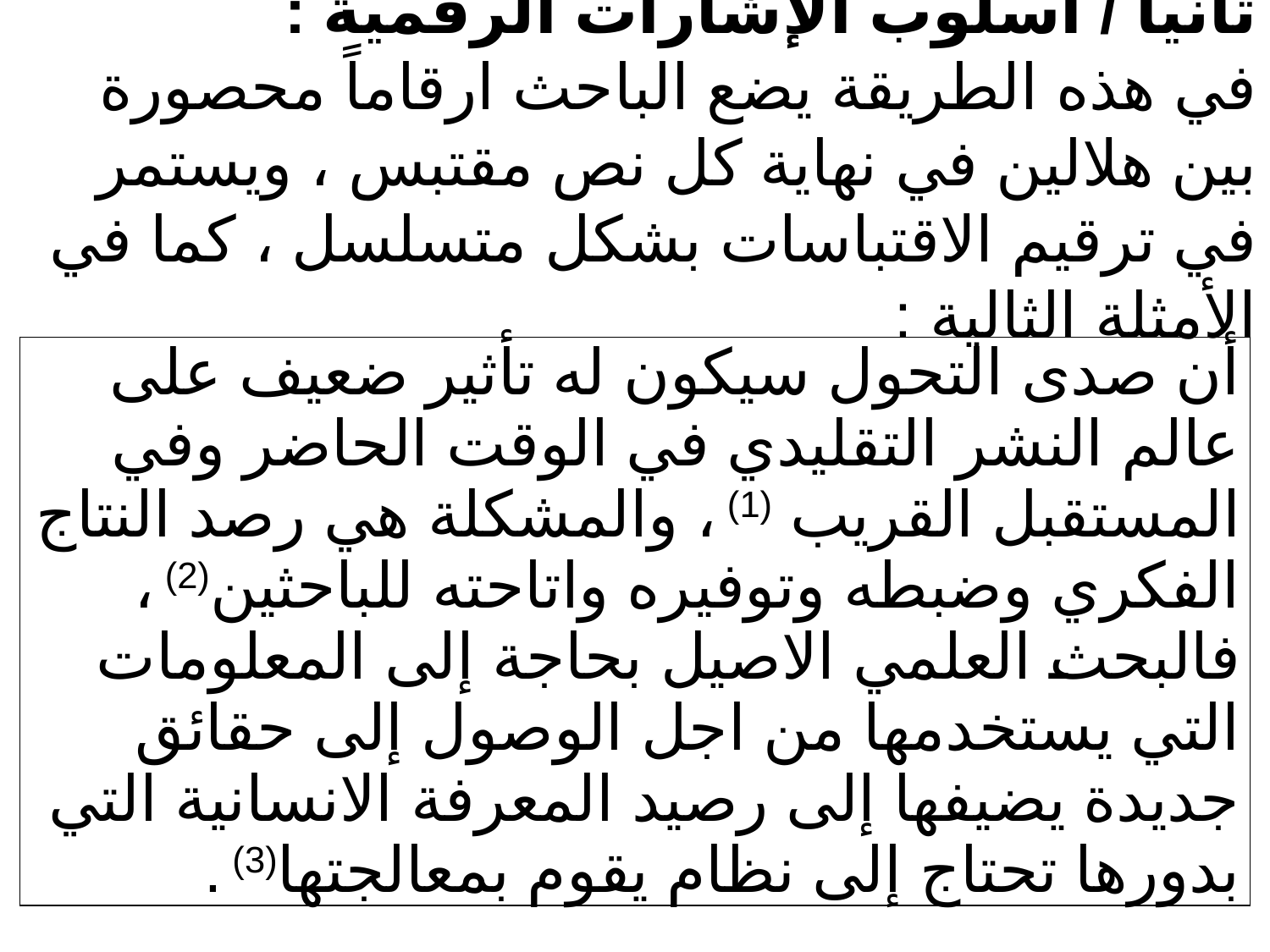

ثانياً / أسلوب الإشارات الرقمية :
في هذه الطريقة يضع الباحث ارقاماً محصورة بين هلالين في نهاية كل نص مقتبس ، ويستمر في ترقيم الاقتباسات بشكل متسلسل ، كما في الأمثلة الثالية :

| أن صدى التحول سيكون له تأثير ضعيف على عالم النشر التقليدي في الوقت الحاضر وفي المستقبل القريب (1) ، والمشكلة هي رصد النتاج الفكري وضبطه وتوفيره واتاحته للباحثين(2) ، فالبحث العلمي الاصيل بحاجة إلى المعلومات التي يستخدمها من اجل الوصول إلى حقائق جديدة يضيفها إلى رصيد المعرفة الانسانية التي بدورها تحتاج إلى نظام يقوم بمعالجتها(3) . |
| --- |